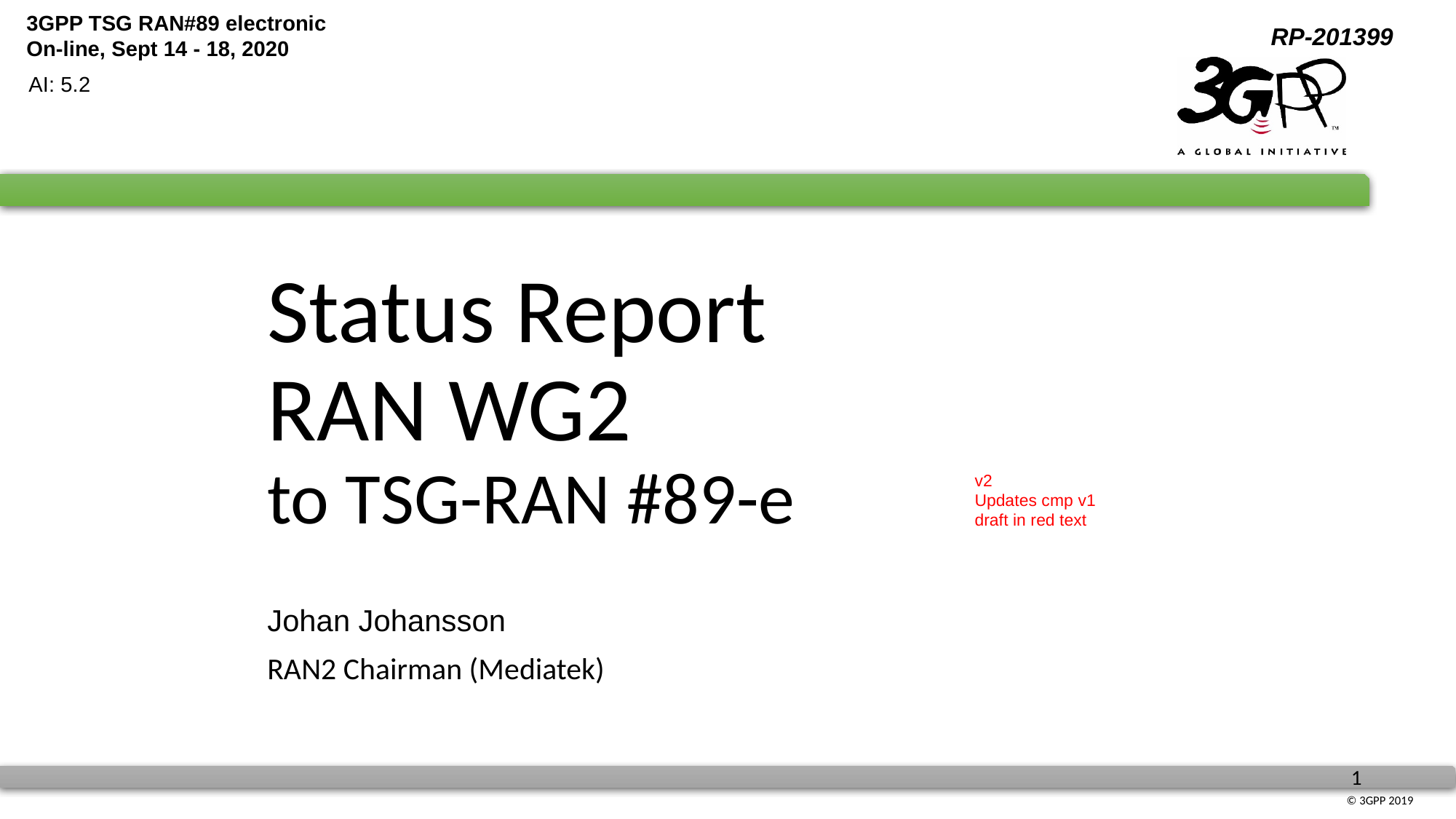

AI: 5.2
# Status Report RAN WG2 to TSG-RAN #89-e
v2
Updates cmp v1
draft in red text

Johan Johansson
RAN2 Chairman (Mediatek)